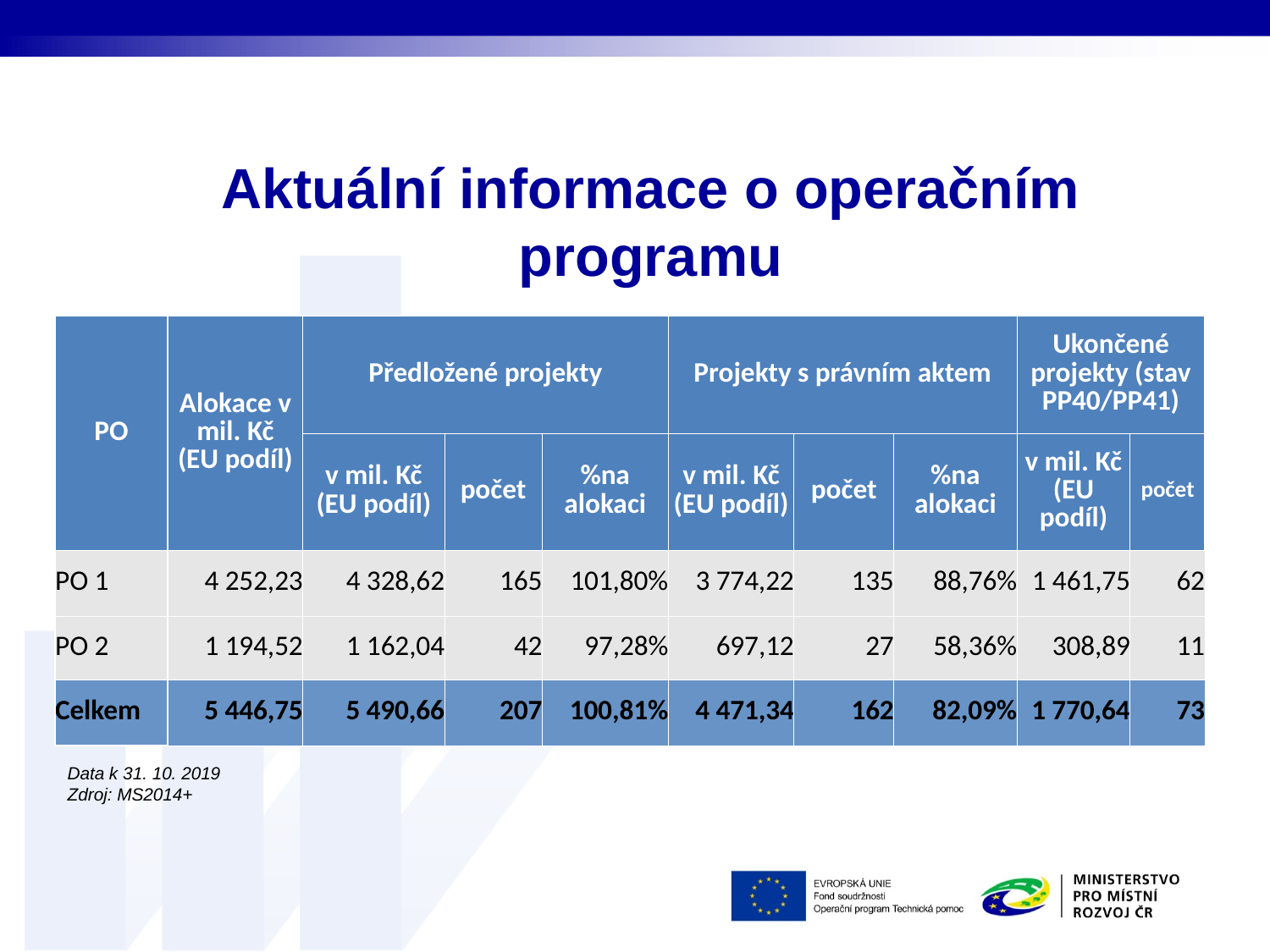

# Aktuální informace o operačním programu
| PO | Alokace v mil. Kč (EU podíl) | Předložené projekty |  |  | Projekty s právním aktem |  |  | Ukončené projekty (stav PP40/PP41) |  |
| --- | --- | --- | --- | --- | --- | --- | --- | --- | --- |
|  |  | v mil. Kč (EU podíl) | počet | %na alokaci | v mil. Kč (EU podíl) | počet | %na alokaci | v mil. Kč (EU podíl) | počet |
| PO 1 | 4 252,23 | 4 328,62 | 165 | 101,80% | 3 774,22 | 135 | 88,76% | 1 461,75 | 62 |
| PO 2 | 1 194,52 | 1 162,04 | 42 | 97,28% | 697,12 | 27 | 58,36% | 308,89 | 11 |
| Celkem | 5 446,75 | 5 490,66 | 207 | 100,81% | 4 471,34 | 162 | 82,09% | 1 770,64 | 73 |
Data k 31. 10. 2019
Zdroj: MS2014+